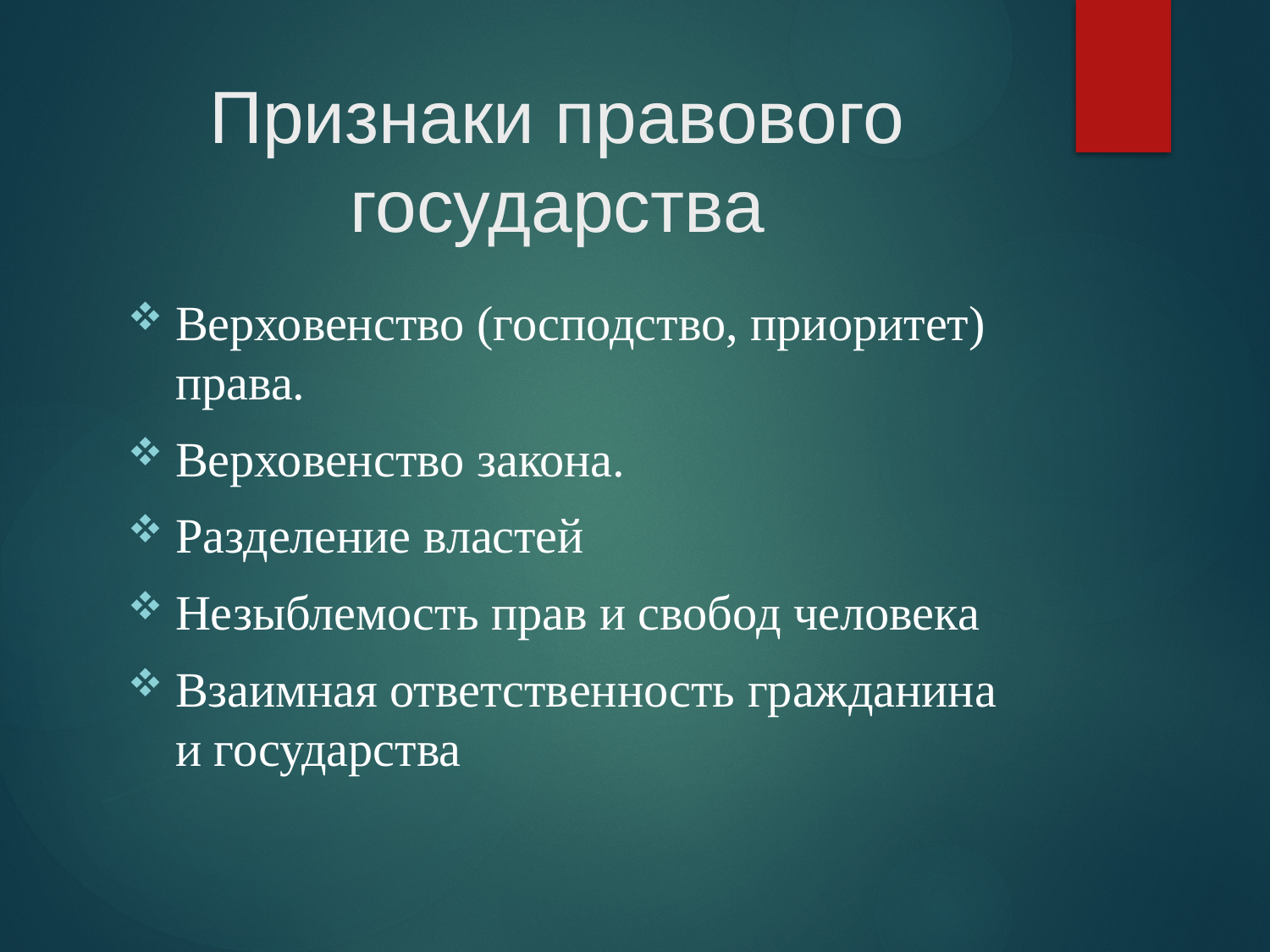

# Признаки правового государства
Верховенство (господство, приоритет) права.
Верховенство закона.
Разделение властей
Незыблемость прав и свобод человека
Взаимная ответственность гражданина и государства